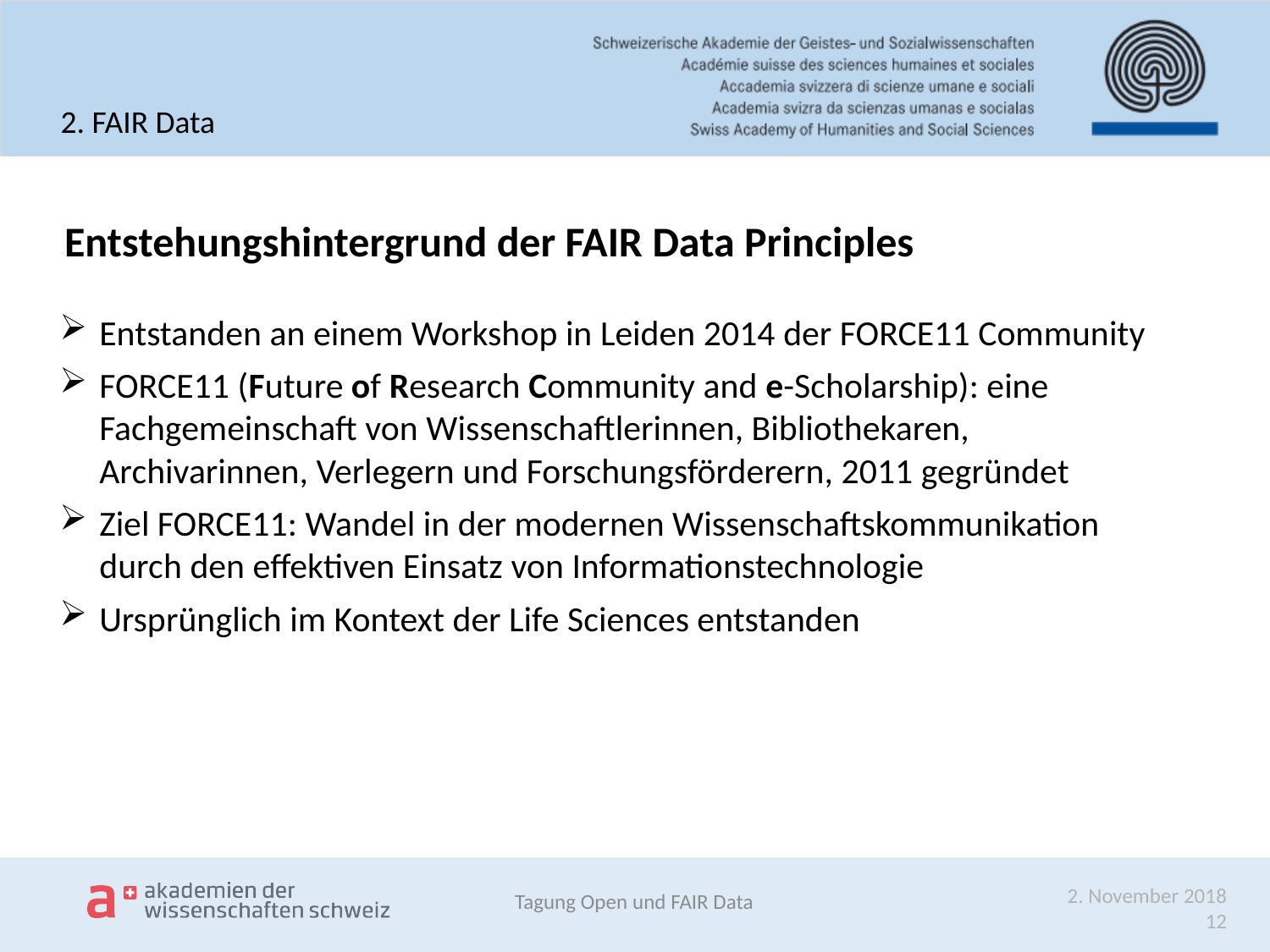

2. FAIR Data
Entstehungshintergrund der FAIR Data Principles
Entstanden an einem Workshop in Leiden 2014 der FORCE11 Community
FORCE11 (Future of Research Community and e-Scholarship): eine Fachgemeinschaft von Wissenschaftlerinnen, Bibliothekaren, Archivarinnen, Verlegern und Forschungsförderern, 2011 gegründet
Ziel FORCE11: Wandel in der modernen Wissenschaftskommunikation durch den effektiven Einsatz von Informationstechnologie
Ursprünglich im Kontext der Life Sciences entstanden
 Tagung Open und FAIR Data
	2. November 2018
	12